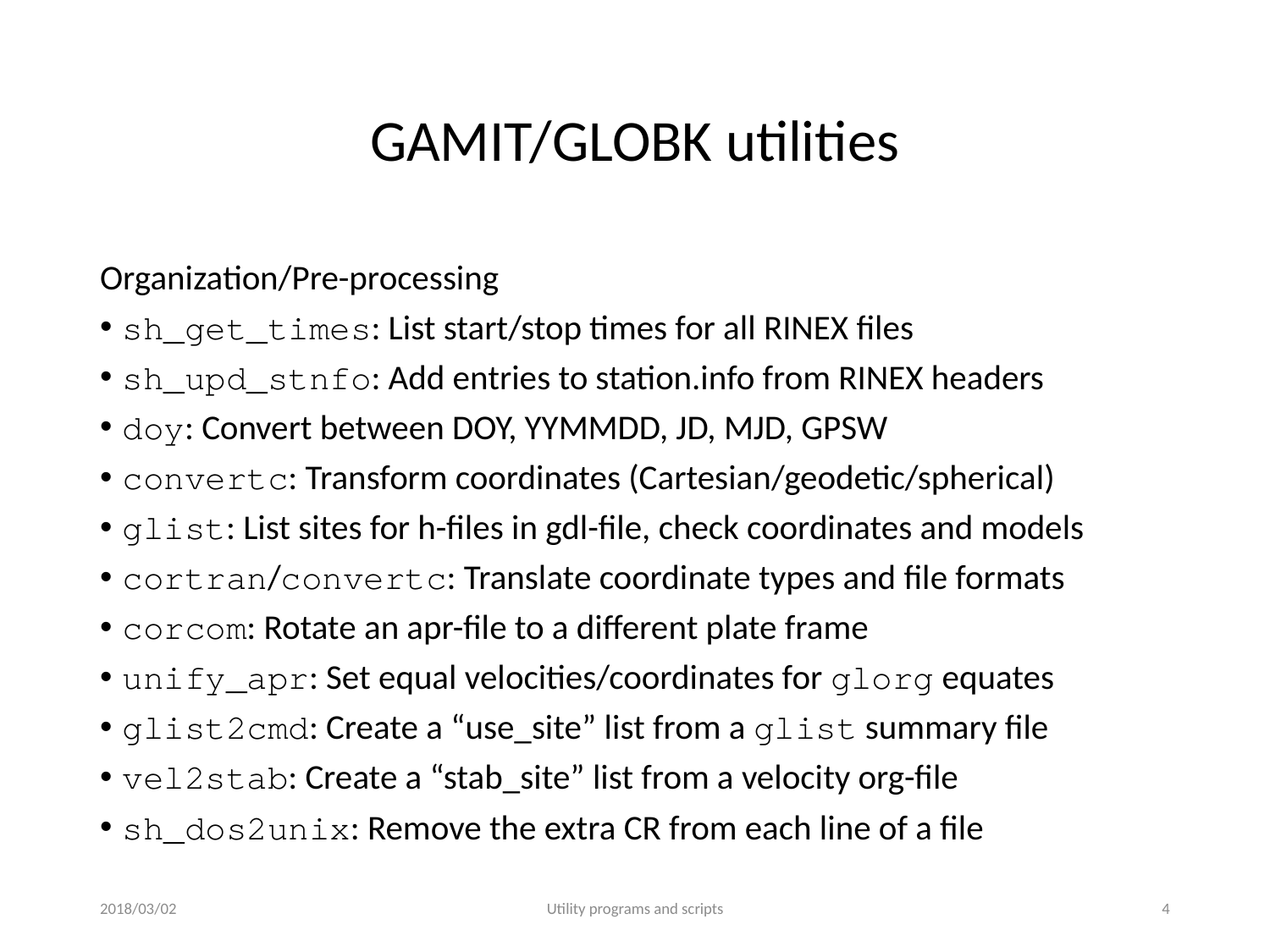

# GAMIT/GLOBK utilities
Organization/Pre-processing
sh_get_times: List start/stop times for all RINEX files
sh_upd_stnfo: Add entries to station.info from RINEX headers
doy: Convert between DOY, YYMMDD, JD, MJD, GPSW
convertc: Transform coordinates (Cartesian/geodetic/spherical)
glist: List sites for h-files in gdl-file, check coordinates and models
cortran/convertc: Translate coordinate types and file formats
corcom: Rotate an apr-file to a different plate frame
unify_apr: Set equal velocities/coordinates for glorg equates
glist2cmd: Create a “use_site” list from a glist summary file
vel2stab: Create a “stab_site” list from a velocity org-file
sh_dos2unix: Remove the extra CR from each line of a file

2018/03/02
Utility programs and scripts
4